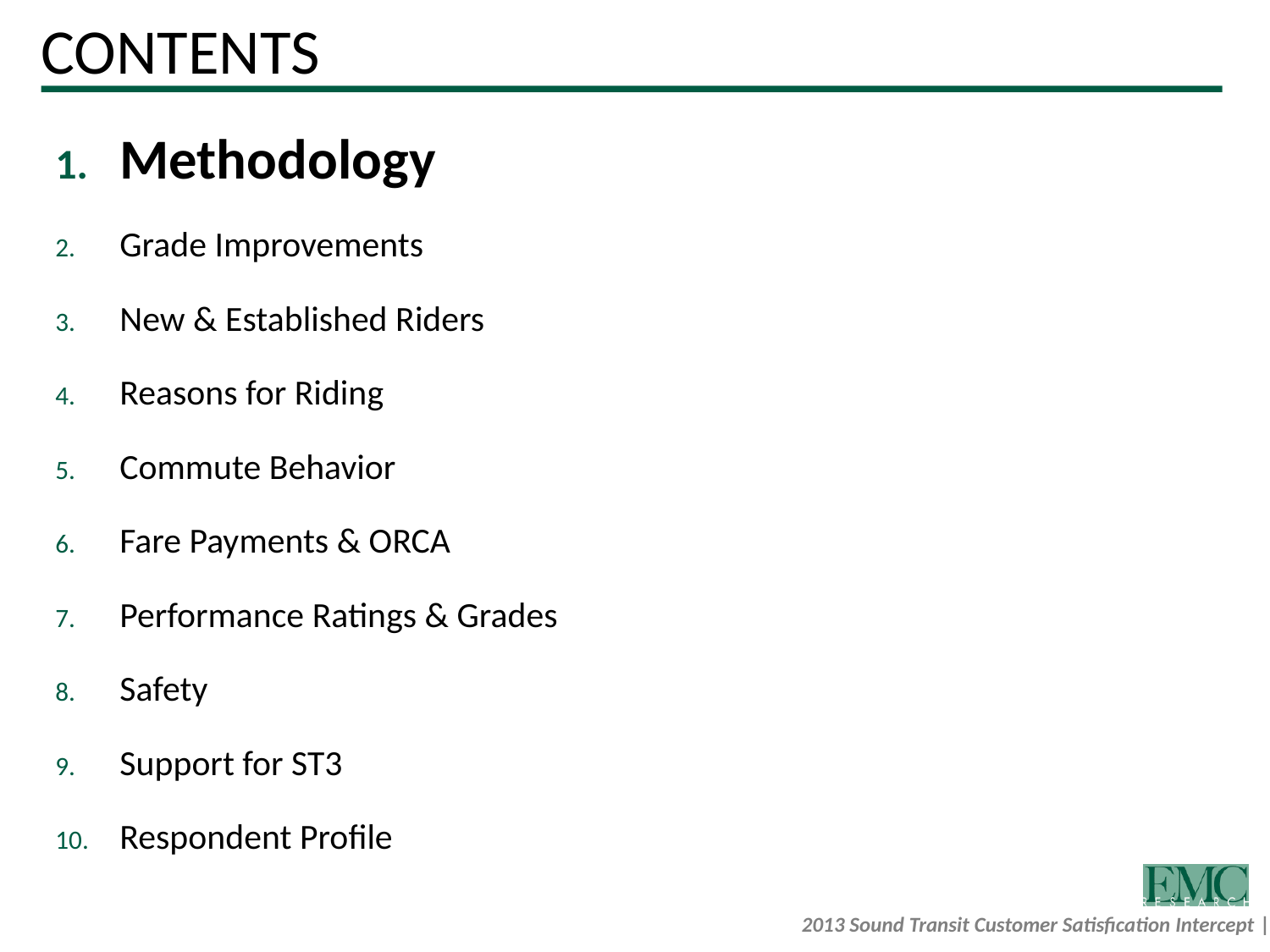

# CONTENTS
Methodology
Grade Improvements
New & Established Riders
Reasons for Riding
Commute Behavior
Fare Payments & ORCA
Performance Ratings & Grades
Safety
Support for ST3
Respondent Profile